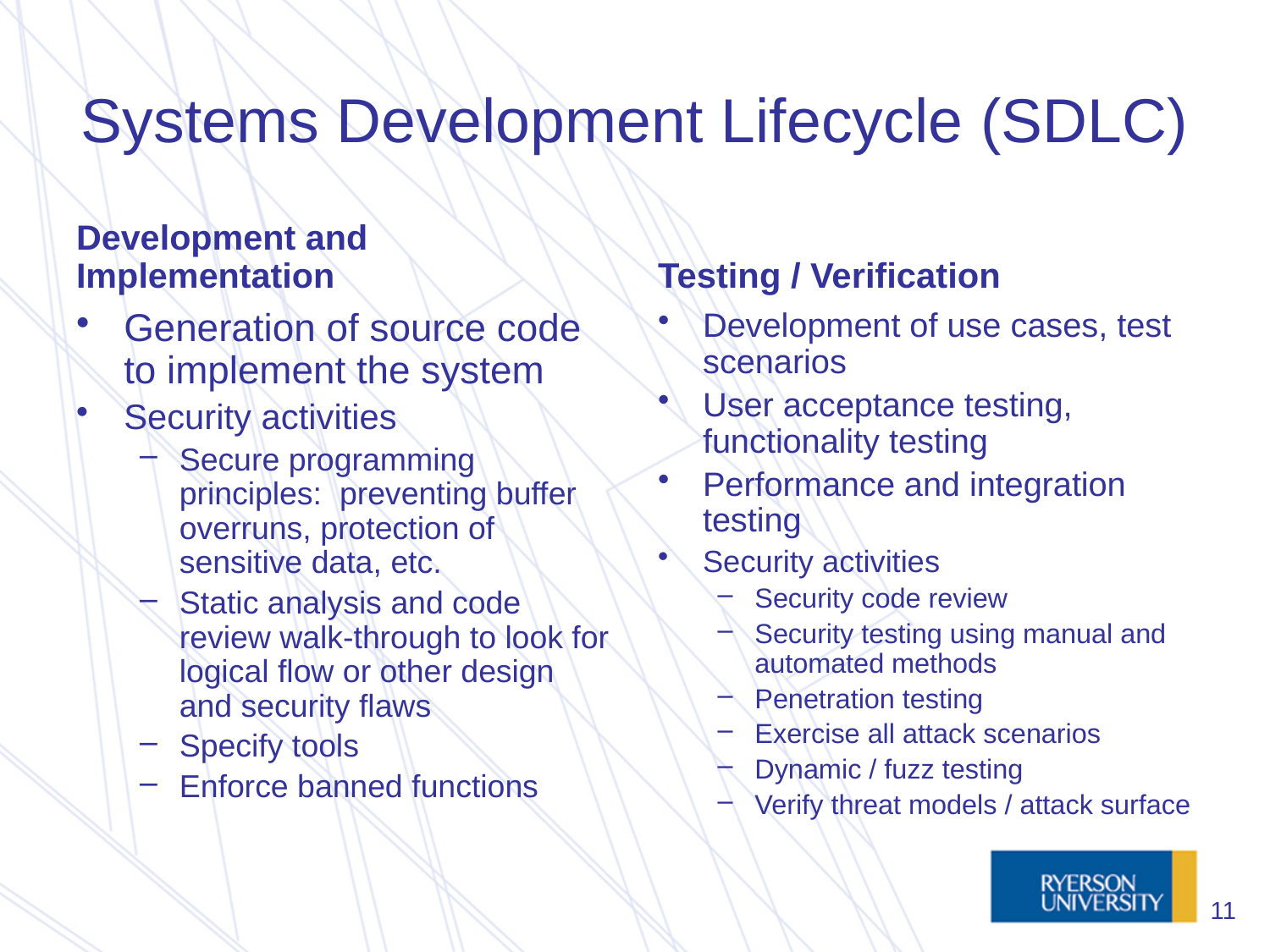

# Systems Development Lifecycle (SDLC)
Development and Implementation
Testing / Verification
Generation of source code to implement the system
Security activities
Secure programming principles:  preventing buffer overruns, protection of sensitive data, etc.
Static analysis and code review walk-through to look for logical flow or other design and security flaws
Specify tools
Enforce banned functions

Development of use cases, test scenarios
User acceptance testing, functionality testing
Performance and integration testing
Security activities
Security code review
Security testing using manual and automated methods
Penetration testing
Exercise all attack scenarios
Dynamic / fuzz testing
Verify threat models / attack surface

11